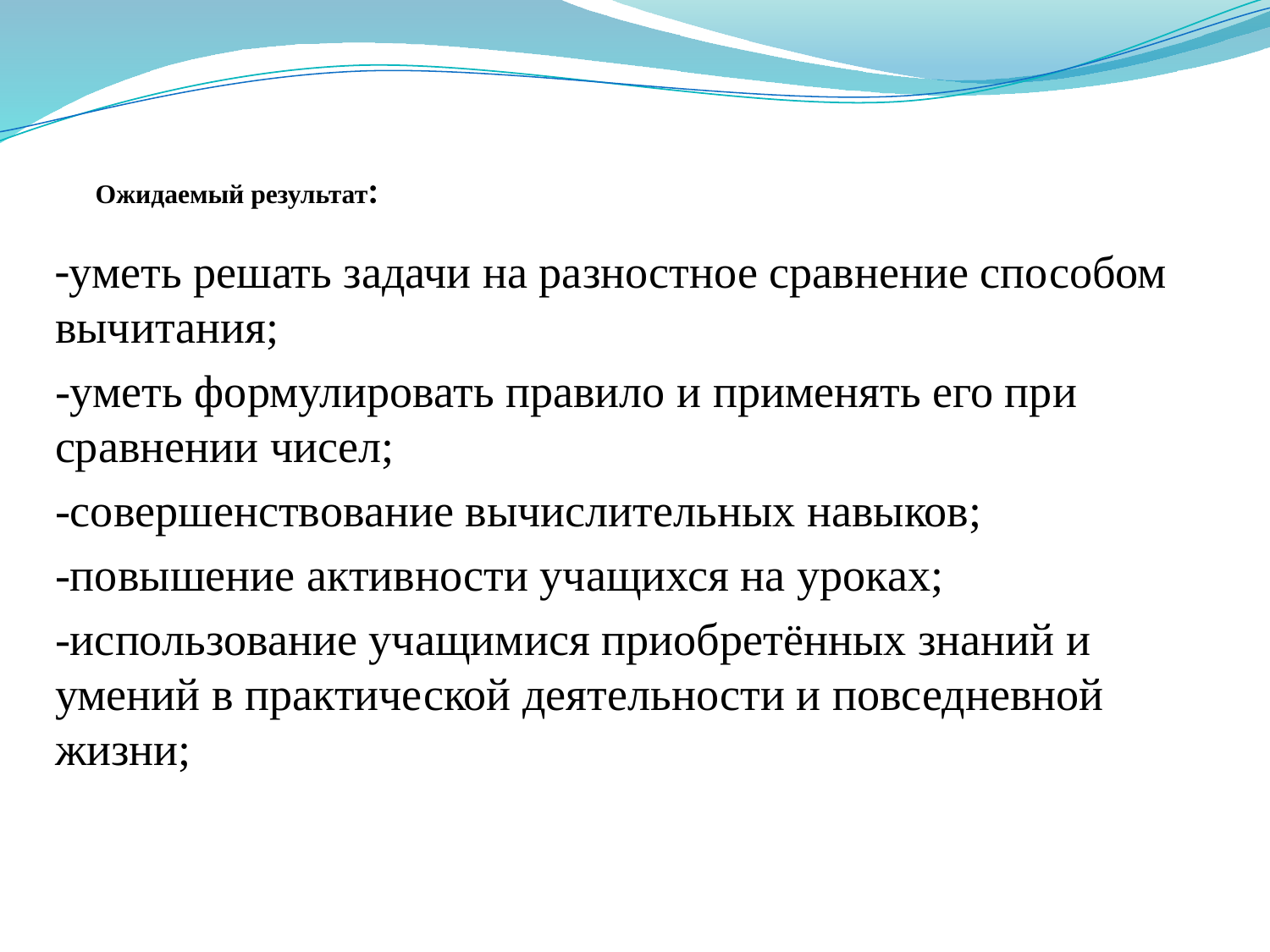

# Ожидаемый результат:
-уметь решать задачи на разностное сравнение способом вычитания;
-уметь формулировать правило и применять его при сравнении чисел;
-совершенствование вычислительных навыков;
-повышение активности учащихся на уроках;
-использование учащимися приобретённых знаний и умений в практической деятельности и повседневной жизни;